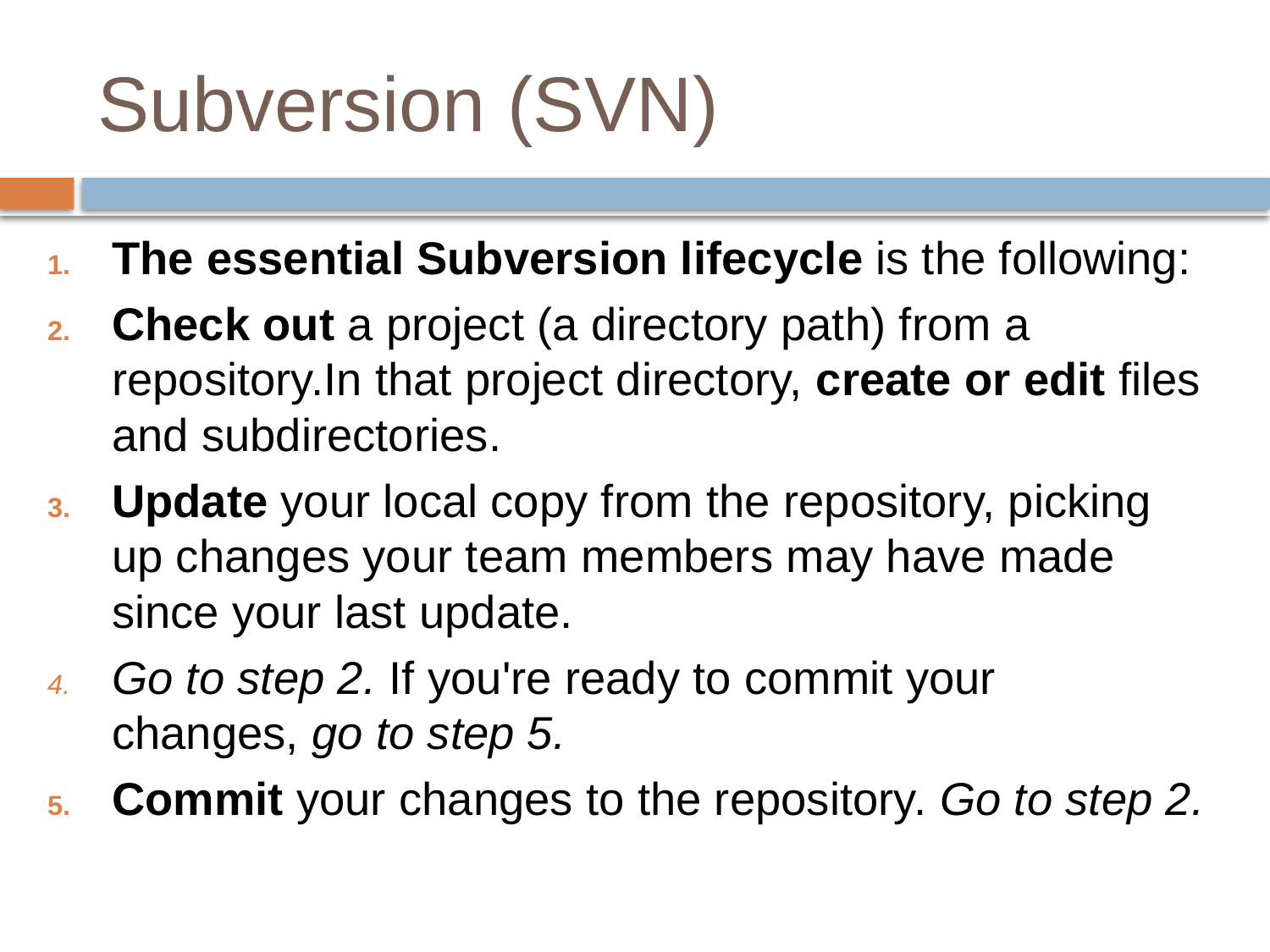

# Subversion (SVN)
The essential Subversion lifecycle is the following:
Check out a project (a directory path) from a repository.In that project directory, create or edit files and subdirectories.
Update your local copy from the repository, picking up changes your team members may have made since your last update.
Go to step 2. If you're ready to commit your changes, go to step 5.
Commit your changes to the repository. Go to step 2.